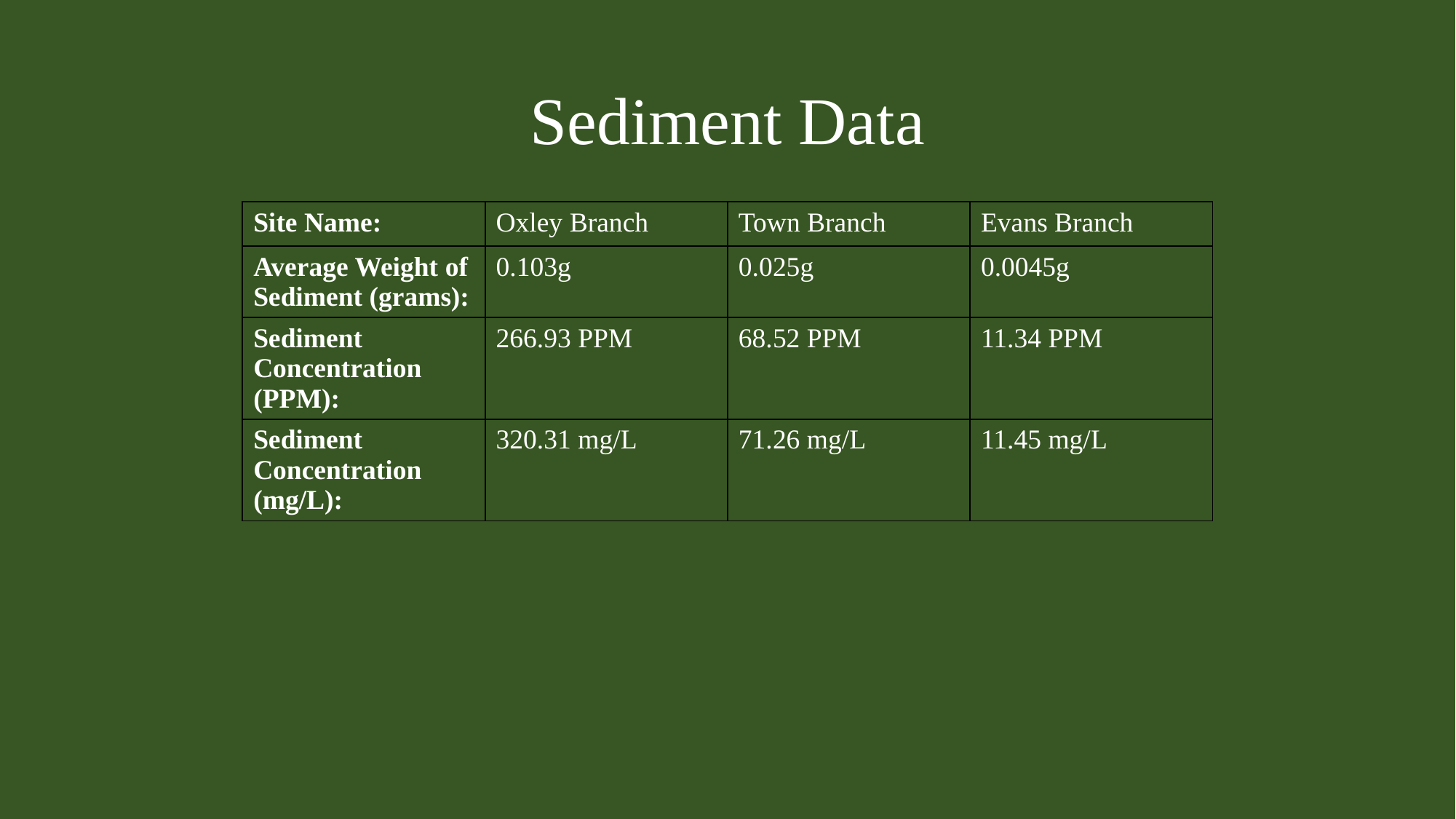

# Sediment Data
| Site Name: | Oxley Branch | Town Branch | Evans Branch |
| --- | --- | --- | --- |
| Average Weight of Sediment (grams): | 0.103g | 0.025g | 0.0045g |
| Sediment Concentration (PPM): | 266.93 PPM | 68.52 PPM | 11.34 PPM |
| Sediment Concentration (mg/L): | 320.31 mg/L | 71.26 mg/L | 11.45 mg/L |